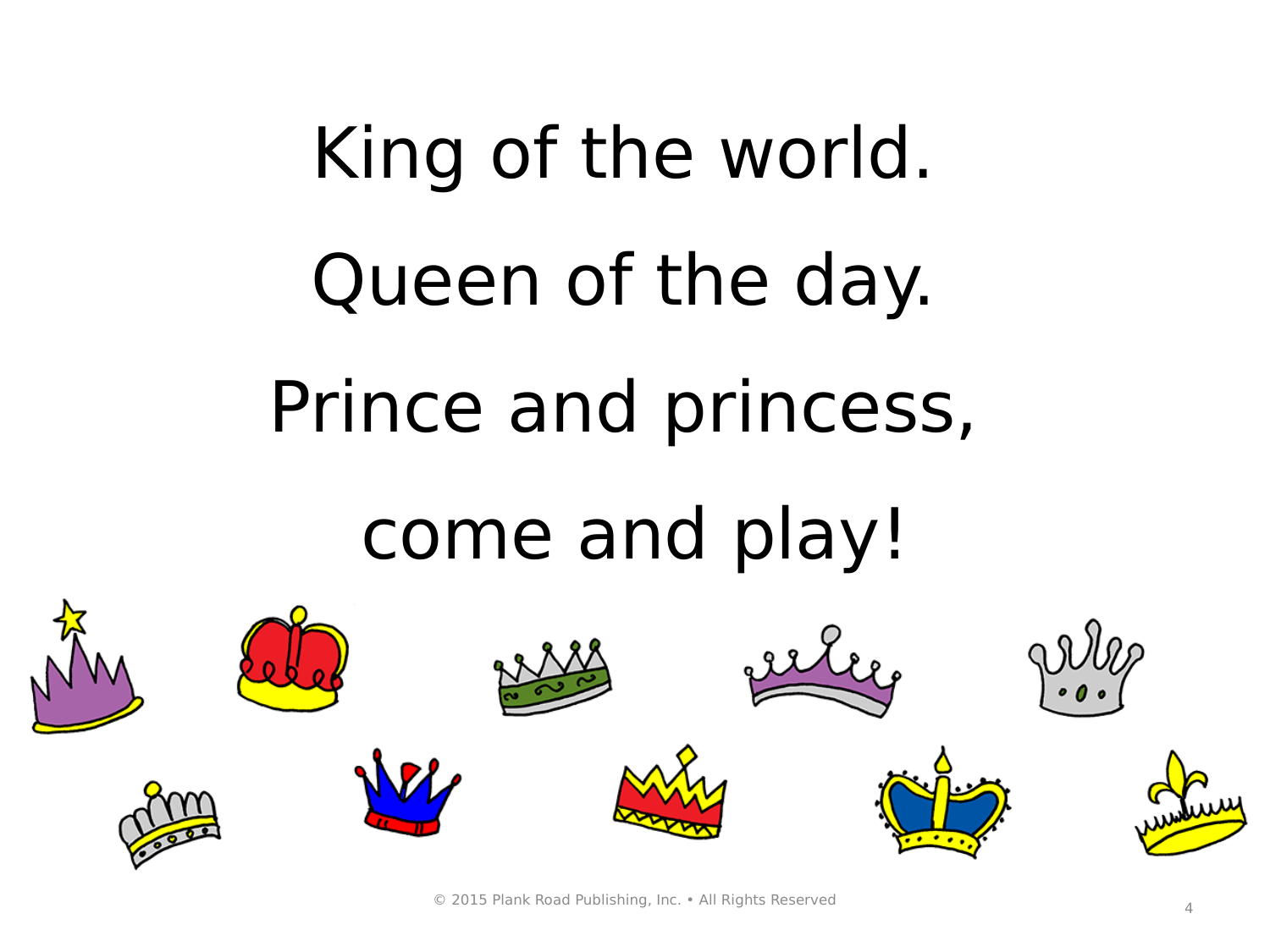

King of the world.
Queen of the day.
Prince and princess,
come and play!
4